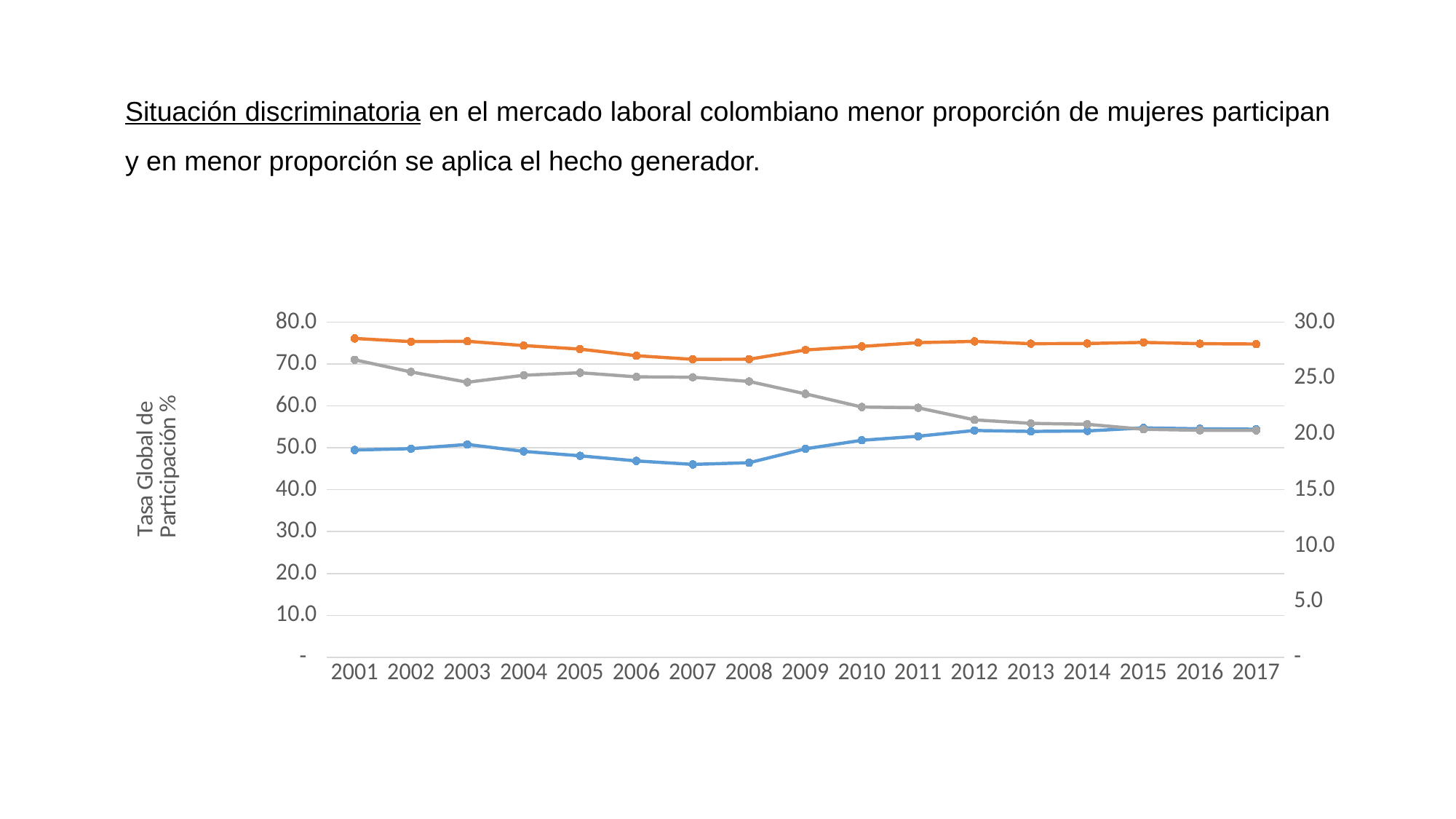

Situación discriminatoria en el mercado laboral colombiano menor proporción de mujeres participan y en menor proporción se aplica el hecho generador.

### Chart

| Category | Mujeres | Hombres | Brecha |
|---|---|---|---|
| 2001 | 49.480175717123245 | 76.10960976759974 | 26.62943405047649 |
| 2002 | 49.80740703656099 | 75.35224743072015 | 25.544840394159166 |
| 2003 | 50.805808728338405 | 75.42636199784029 | 24.620553269501883 |
| 2004 | 49.15500480370882 | 74.39874998453388 | 25.24374518082506 |
| 2005 | 48.09520057272166 | 73.56542142748536 | 25.470220854763703 |
| 2006 | 46.87684284719307 | 71.98281804849486 | 25.105975201301796 |
| 2007 | 46.04897485896069 | 71.11725139289453 | 25.06827653393384 |
| 2008 | 46.44646816586029 | 71.13882211388596 | 24.692353948025676 |
| 2009 | 49.77330535872727 | 73.35376749248249 | 23.58046213375522 |
| 2010 | 51.803906036123124 | 74.20303813850384 | 22.39913210238072 |
| 2011 | 52.7624347523828 | 75.09753529833756 | 22.33510054595476 |
| 2012 | 54.146848298674044 | 75.40145371584241 | 21.254605417168364 |
| 2013 | 53.91570615142216 | 74.85785554494839 | 20.942149393526236 |
| 2014 | 54.03379192609584 | 74.89226056114396 | 20.85846863504812 |
| 2015 | 54.75401738377456 | 75.16425883588201 | 20.41024145210745 |
| 2016 | 54.538925494592284 | 74.86012959655469 | 20.3212041019624 |
| 2017 | 54.45397749528433 | 74.77189572890417 | 20.317918233619842 |